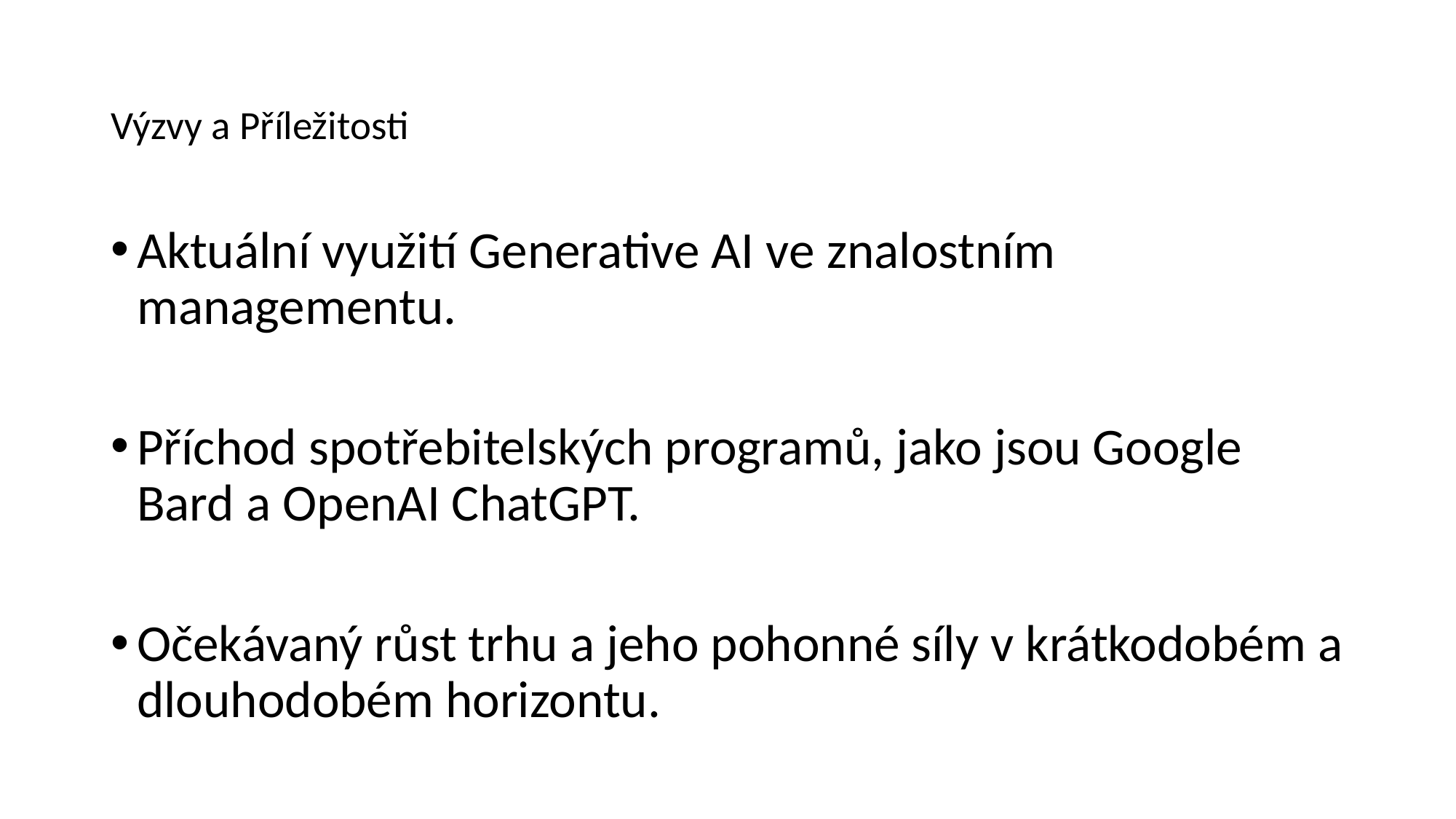

# Výzvy a Příležitosti
Aktuální využití Generative AI ve znalostním managementu.

Příchod spotřebitelských programů, jako jsou Google Bard a OpenAI ChatGPT.

Očekávaný růst trhu a jeho pohonné síly v krátkodobém a dlouhodobém horizontu.